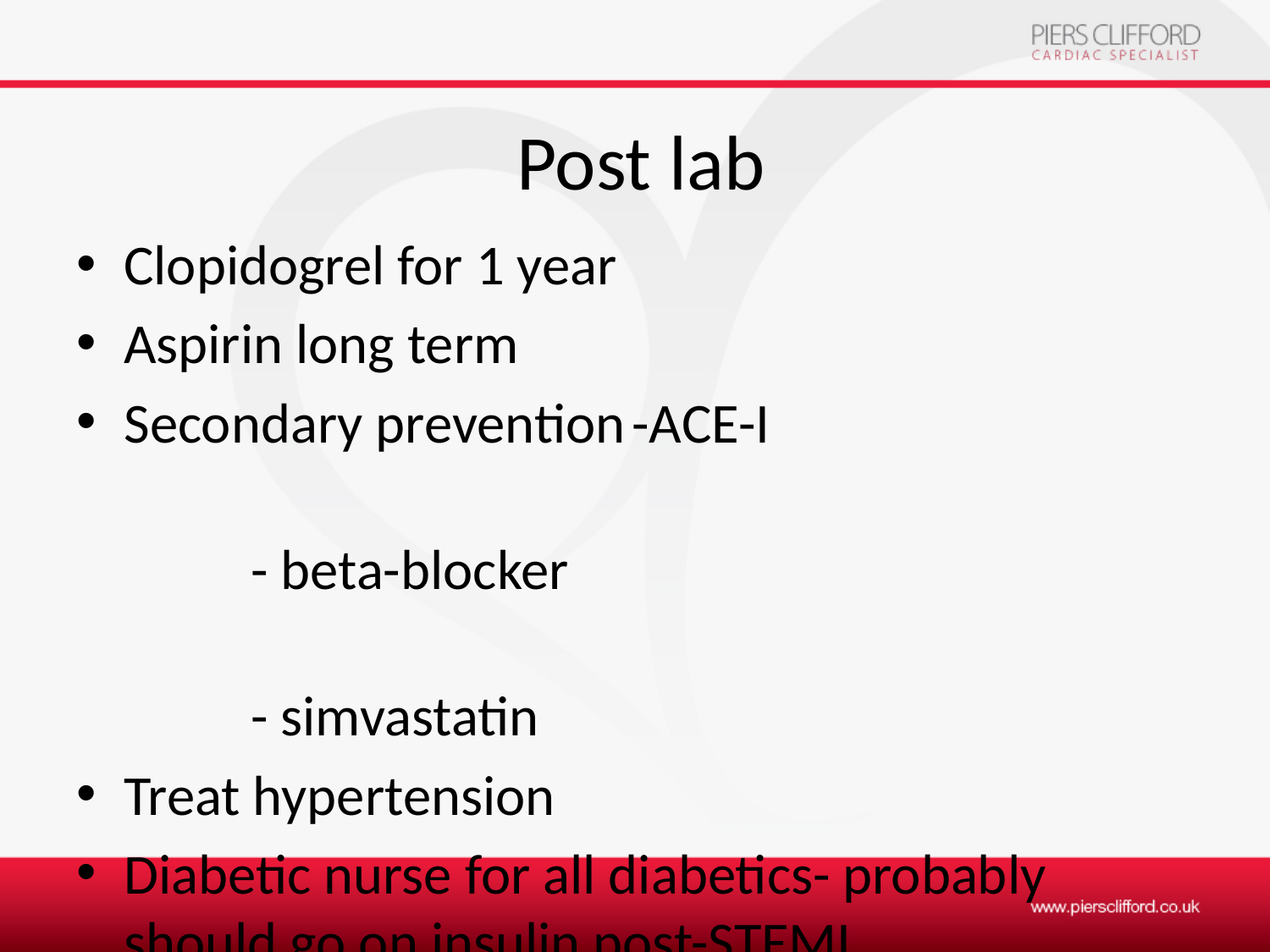

# Post lab
Clopidogrel for 1 year
Aspirin long term
Secondary prevention	-ACE-I
										- beta-blocker
										- simvastatin
Treat hypertension
Diabetic nurse for all diabetics- probably should go on insulin post-STEMI